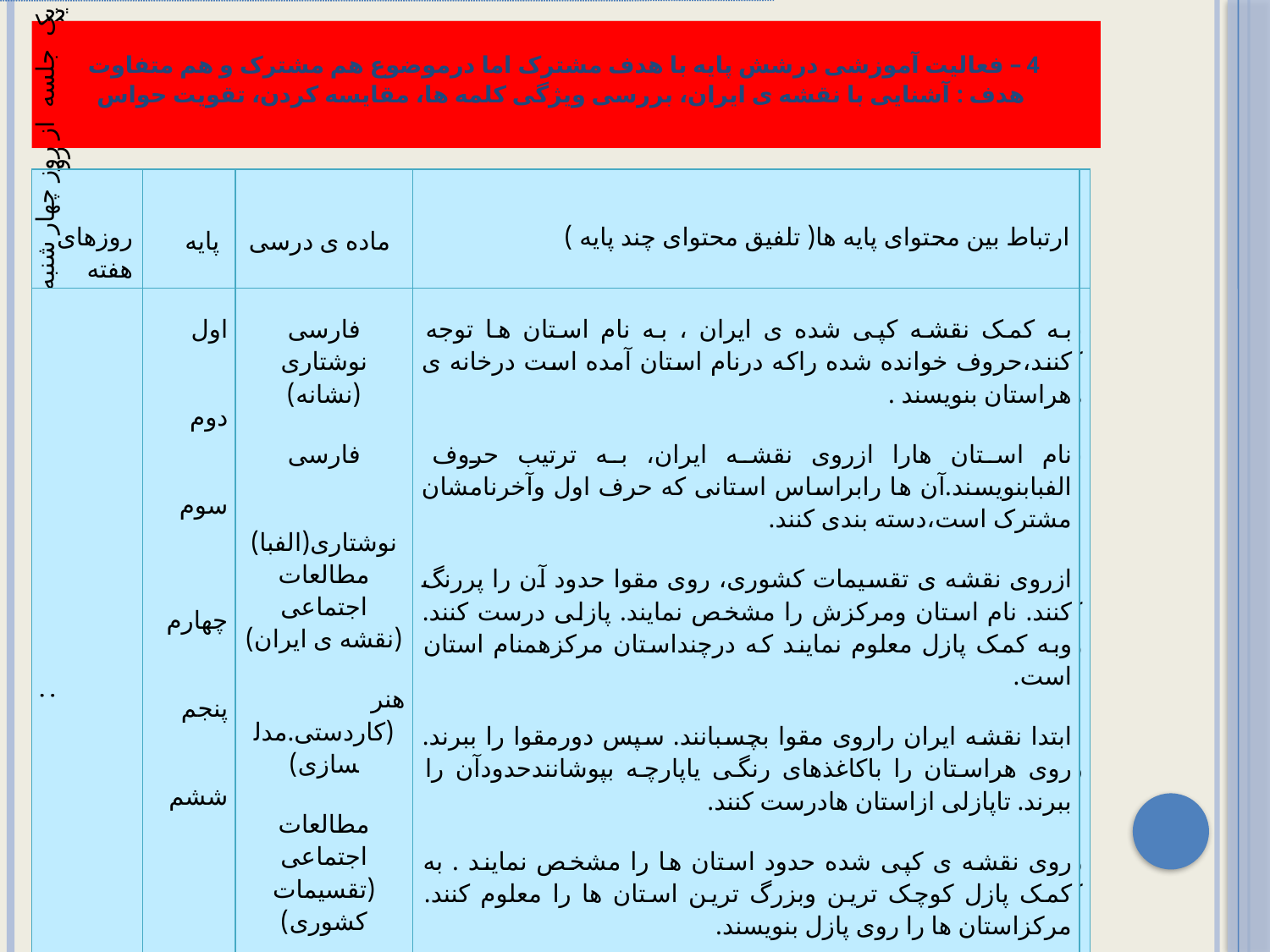

4 – فعالیت آموزشی درشش پایه با هدف مشترک اما درموضوع هم مشترک و هم متفاوت
هدف : آشنایی با نقشه ی ایران، بررسی ویژگی کلمه ها، مقایسه کردن، تقویت حواس
# 4 – فعالیت آموزشی درشش پایه با هدف مشترک اما درموضوع هم مشترک و هم متفاوت هدف : آشنایی با نقشه ی ایران، بررسی ویژگی کلمه ها، مقایسه کردن، تقویت حواس
| روزهای هفته | پایه | ماده ی درسی | ارتباط بین محتوای پایه ها( تلفیق محتوای چند پایه ) |
| --- | --- | --- | --- |
| بطور مثال : یک جلسه از روز چهار شنبه | اول دوم سوم چهارم پنجم ششم | فارسی نوشتاری (نشانه) فارسی نوشتاری(الفبا) مطالعات اجتماعی (نقشه ی ایران) هنر (کاردستی.مدلسازی) مطالعات اجتماعی (تقسیمات کشوری) مطالعات اجتماعی | به کمک نقشه کپی شده ی ایران ، به نام استان ها توجه کنند،حروف خوانده شده راکه درنام استان آمده است درخانه ی هراستان بنویسند . نام استان هارا ازروی نقشه ایران، به ترتیب حروف الفبابنویسند.آن ها رابراساس استانی که حرف اول وآخرنامشان مشترک است،دسته بندی کنند. ازروی نقشه ی تقسیمات کشوری، روی مقوا حدود آن را پررنگ کنند. نام استان ومرکزش را مشخص نمایند. پازلی درست کنند. وبه کمک پازل معلوم نمایند که درچنداستان مرکزهمنام استان است. ابتدا نقشه ایران راروی مقوا بچسبانند. سپس دورمقوا را ببرند. روی هراستان را باکاغذهای رنگی یاپارچه بپوشانندحدودآن را ببرند. تاپازلی ازاستان هادرست کنند. روی نقشه ی کپی شده حدود استان ها را مشخص نمایند . به کمک پازل کوچک ترین وبزرگ ترین استان ها را معلوم کنند. مرکزاستان ها را روی پازل بنویسند. روی نقشه ی کپی شده ، استان هایی را که دریا دارند را مشخص کنند. ویژگی های هرکدام را باهم مقایسه کنند. |
| روزهای هفته | پایه | ماده ی درسی | ارتباط بین محتوای پایه ها( تلفیق محتوای چند پایه ) |
| --- | --- | --- | --- |
| بطور مثال : یک جلسه از روز چهار شنبه | اول دوم سوم چهارم پنجم ششم | فارسی نوشتاری (نشانه) فارسی نوشتاری(الفبا) مطالعات اجتماعی (نقشه ی ایران) هنر (کاردستی.مدلسازی) مطالعات اجتماعی (تقسیمات کشوری) مطالعات اجتماعی | به کمک نقشه کپی شده ی ایران ، به نام استان ها توجه کنند،حروف خوانده شده راکه درنام استان آمده است درخانه ی هراستان بنویسند . نام استان هارا ازروی نقشه ایران، به ترتیب حروف الفبابنویسند.آن ها رابراساس استانی که حرف اول وآخرنامشان مشترک است،دسته بندی کنند. ازروی نقشه ی تقسیمات کشوری، روی مقوا حدود آن را پررنگ کنند. نام استان ومرکزش را مشخص نمایند. پازلی درست کنند. وبه کمک پازل معلوم نمایند که درچنداستان مرکزهمنام استان است. ابتدا نقشه ایران راروی مقوا بچسبانند. سپس دورمقوا را ببرند. روی هراستان را باکاغذهای رنگی یاپارچه بپوشانندحدودآن را ببرند. تاپازلی ازاستان هادرست کنند. روی نقشه ی کپی شده حدود استان ها را مشخص نمایند . به کمک پازل کوچک ترین وبزرگ ترین استان ها را معلوم کنند. مرکزاستان ها را روی پازل بنویسند. روی نقشه ی کپی شده ، استان هایی را که دریا دارند را مشخص کنند. ویژگی های هرکدام را باهم مقایسه کنند. |